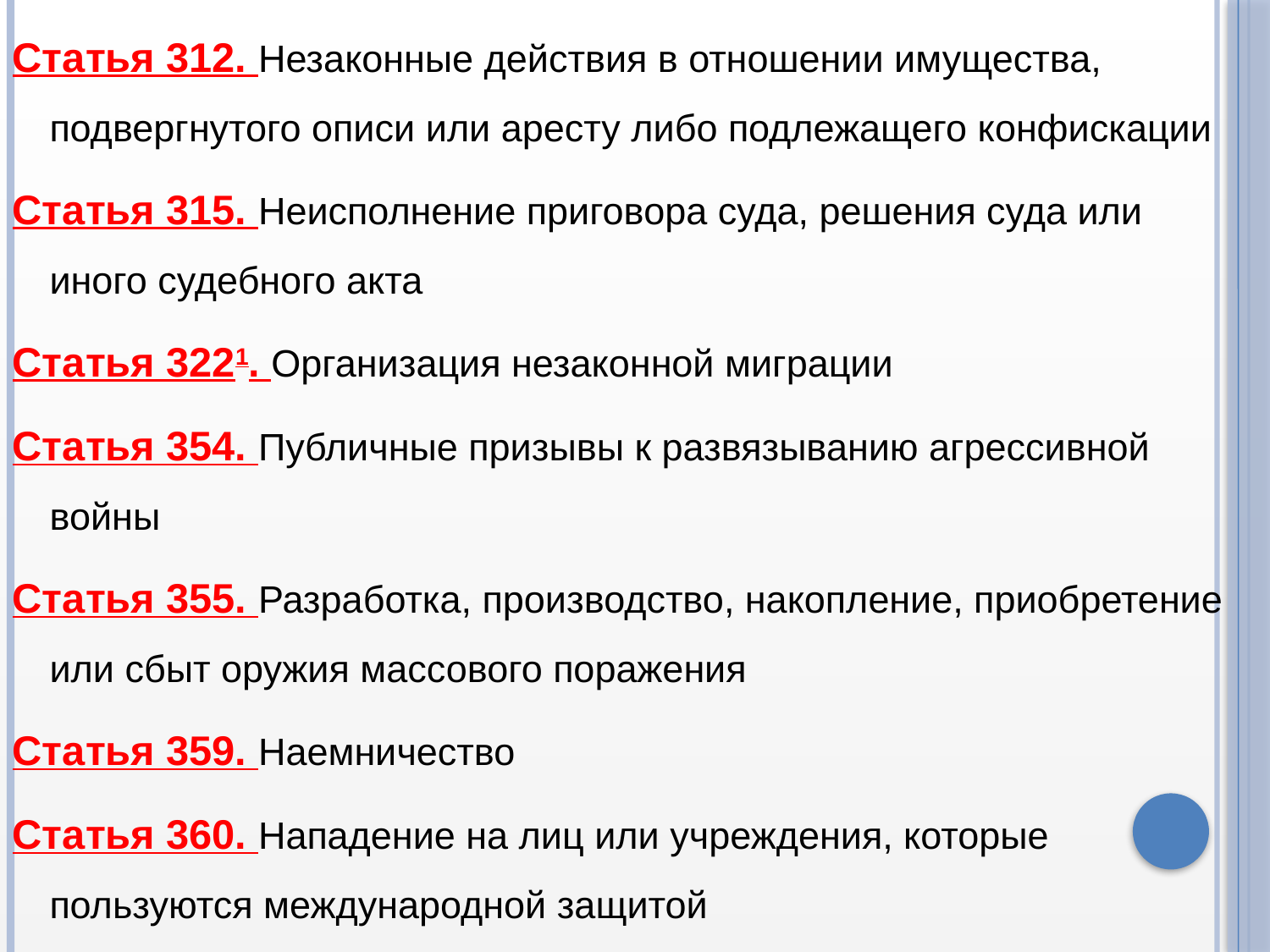

Статья 312. Незаконные действия в отношении имущества, подвергнутого описи или аресту либо подлежащего конфискации
Статья 315. Неисполнение приговора суда, решения суда или иного судебного акта
Статья 3221. Организация незаконной миграции
Статья 354. Публичные призывы к развязыванию агрессивной войны
Статья 355. Разработка, производство, накопление, приобретение или сбыт оружия массового поражения
Статья 359. Наемничество
Статья 360. Нападение на лиц или учреждения, которые пользуются международной защитой